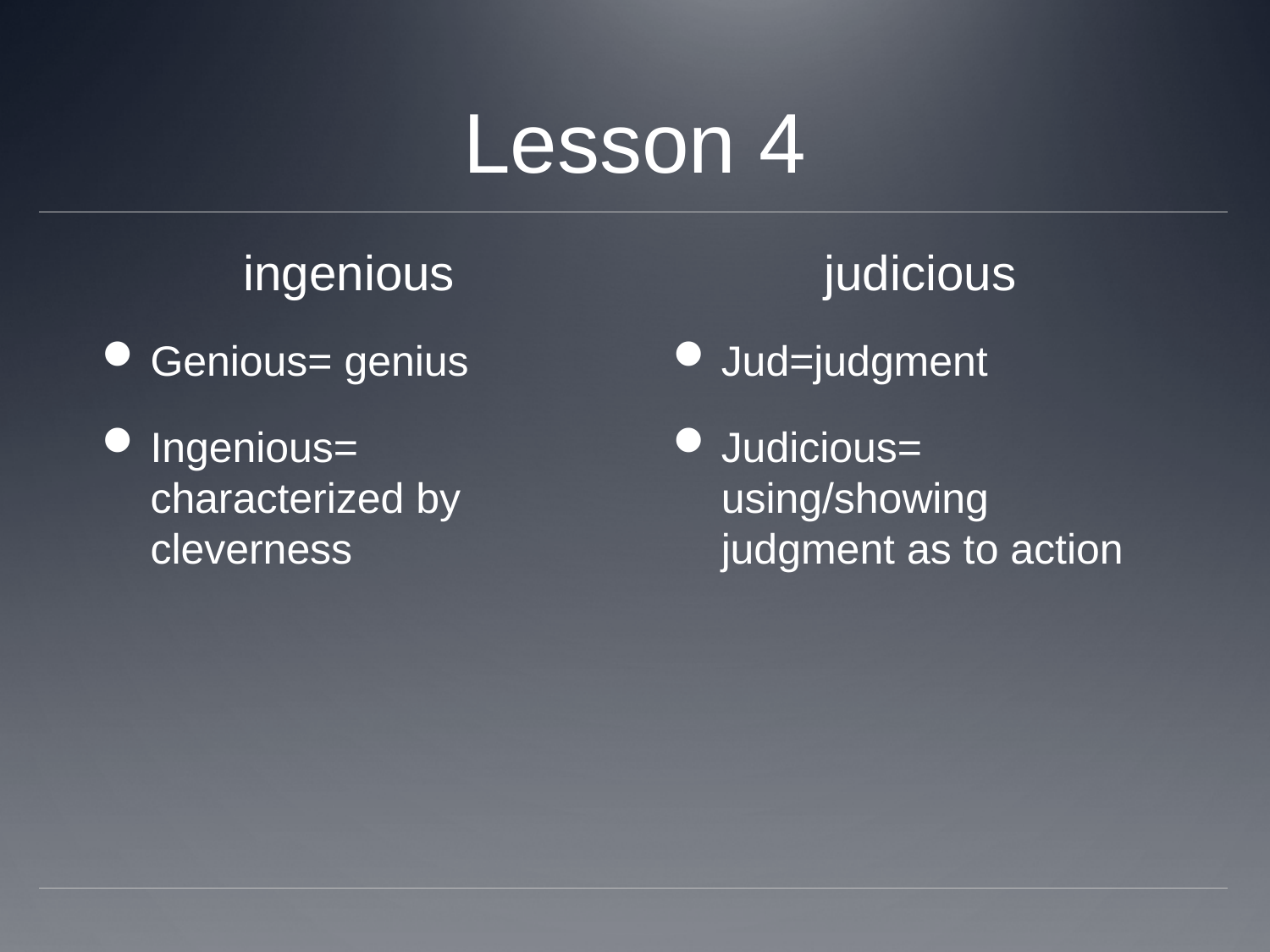

# Lesson 4
ingenious
judicious
Genious= genius
Ingenious= characterized by cleverness
Jud=judgment
Judicious= using/showing judgment as to action